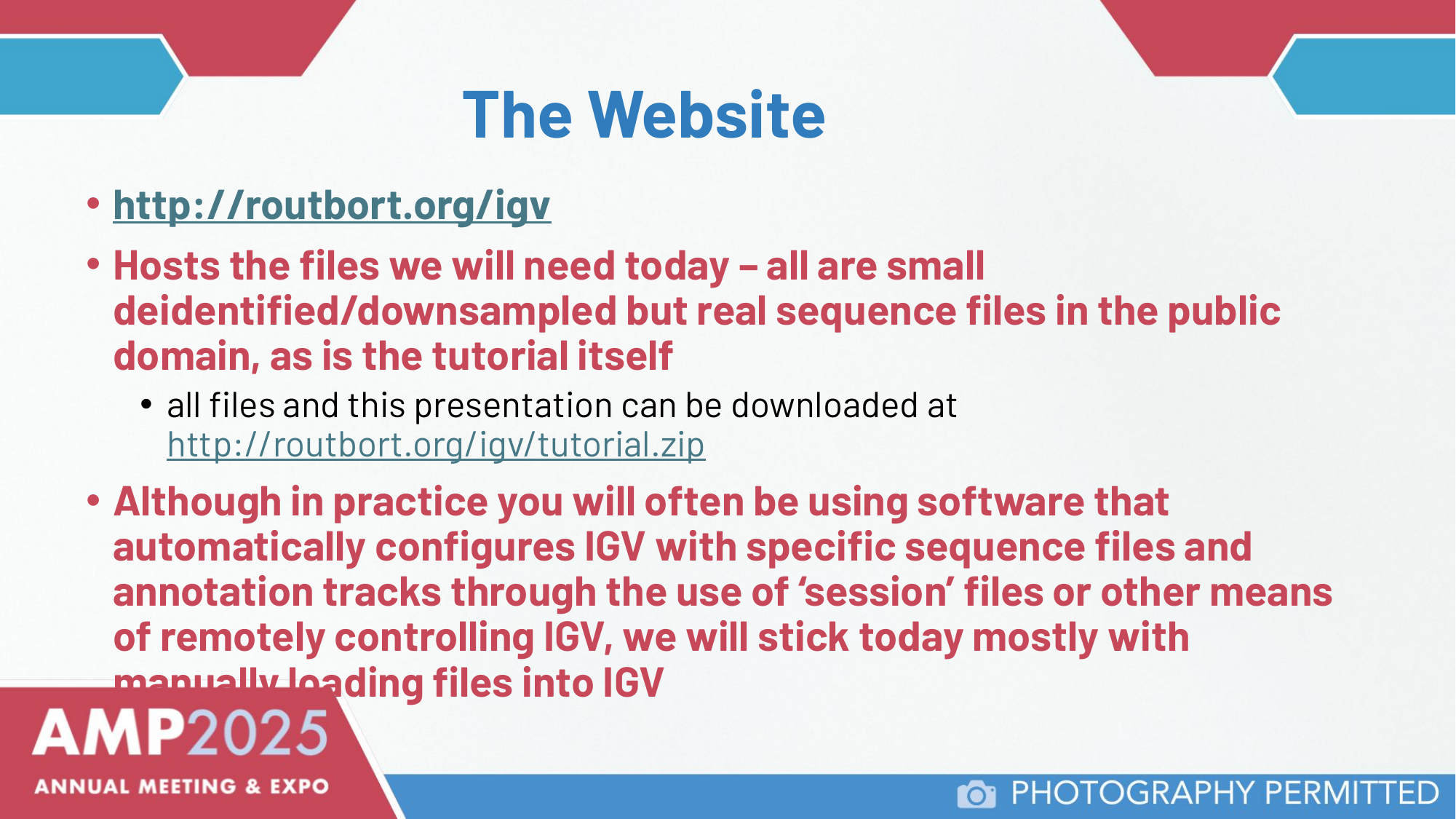

# The Website
http://routbort.org/igv
Hosts the files we will need today – all are small deidentified/downsampled but real sequence files in the public domain, as is the tutorial itself
all files and this presentation can be downloaded at http://routbort.org/igv/tutorial.zip
Although in practice you will often be using software that automatically configures IGV with specific sequence files and annotation tracks through the use of ‘session’ files or other means of remotely controlling IGV, we will stick today mostly with manually loading files into IGV